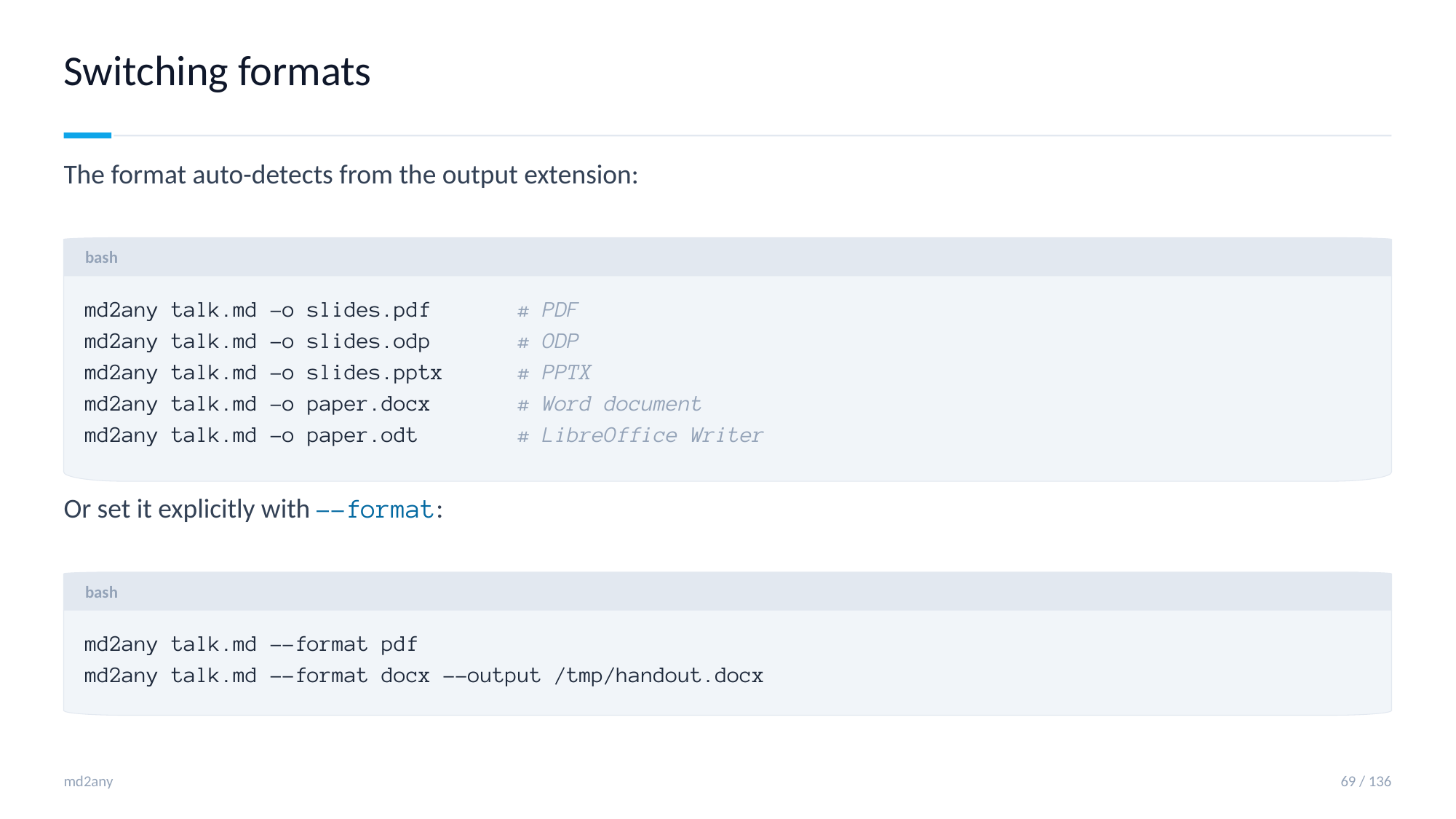

Switching formats

The format auto-detects from the output extension:
bash
md2any talk.md -o slides.pdf       # PDF
md2any talk.md -o slides.odp       # ODP
md2any talk.md -o slides.pptx      # PPTX
md2any talk.md -o paper.docx       # Word document
md2any talk.md -o paper.odt        # LibreOffice Writer
Or set it explicitly with --format:
bash
md2any talk.md --format pdf
md2any talk.md --format docx --output /tmp/handout.docx
md2any
69 / 136